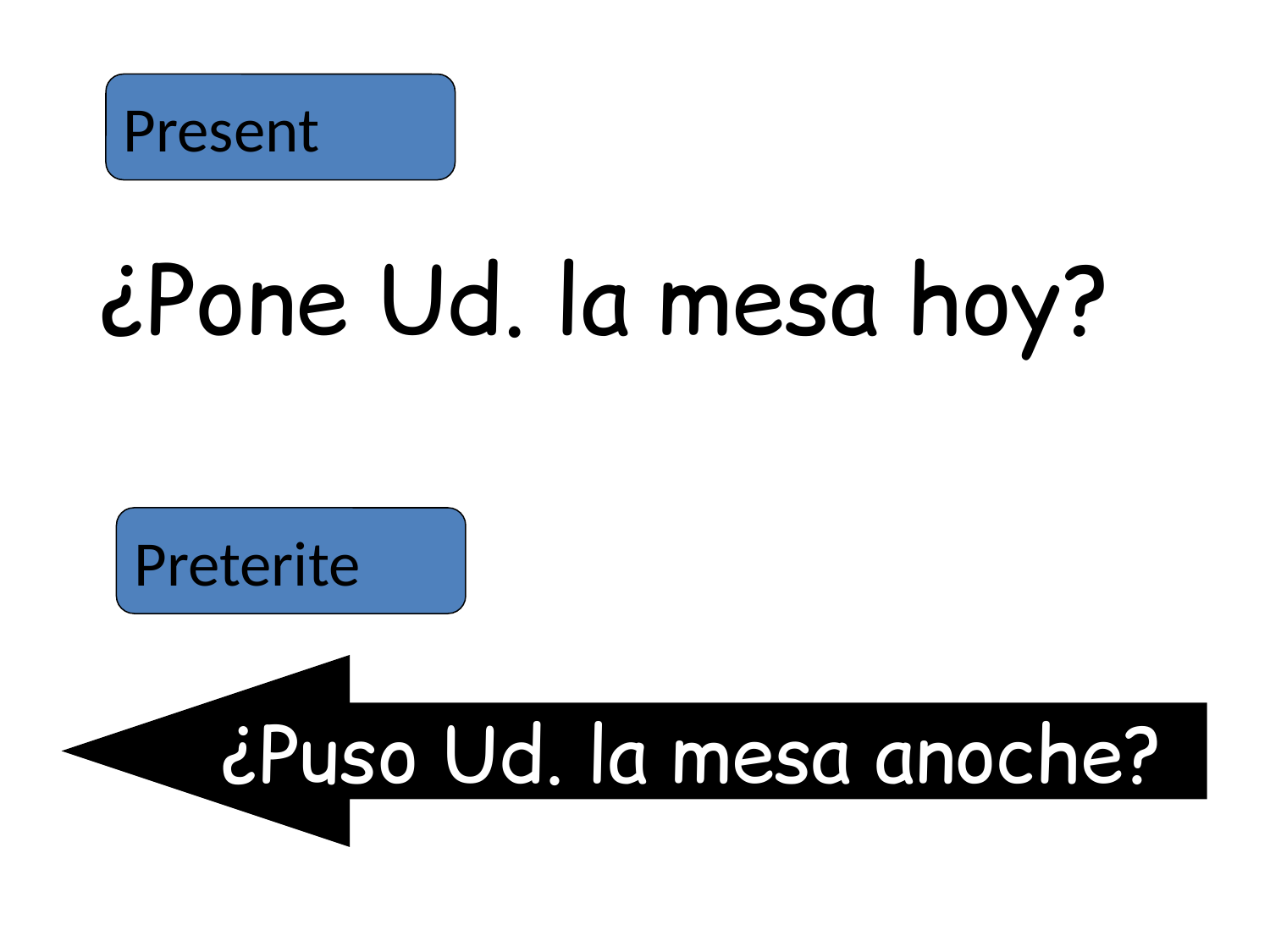

Present
¿Pone Ud. la mesa hoy?
Preterite
¿Puso Ud. la mesa anoche?